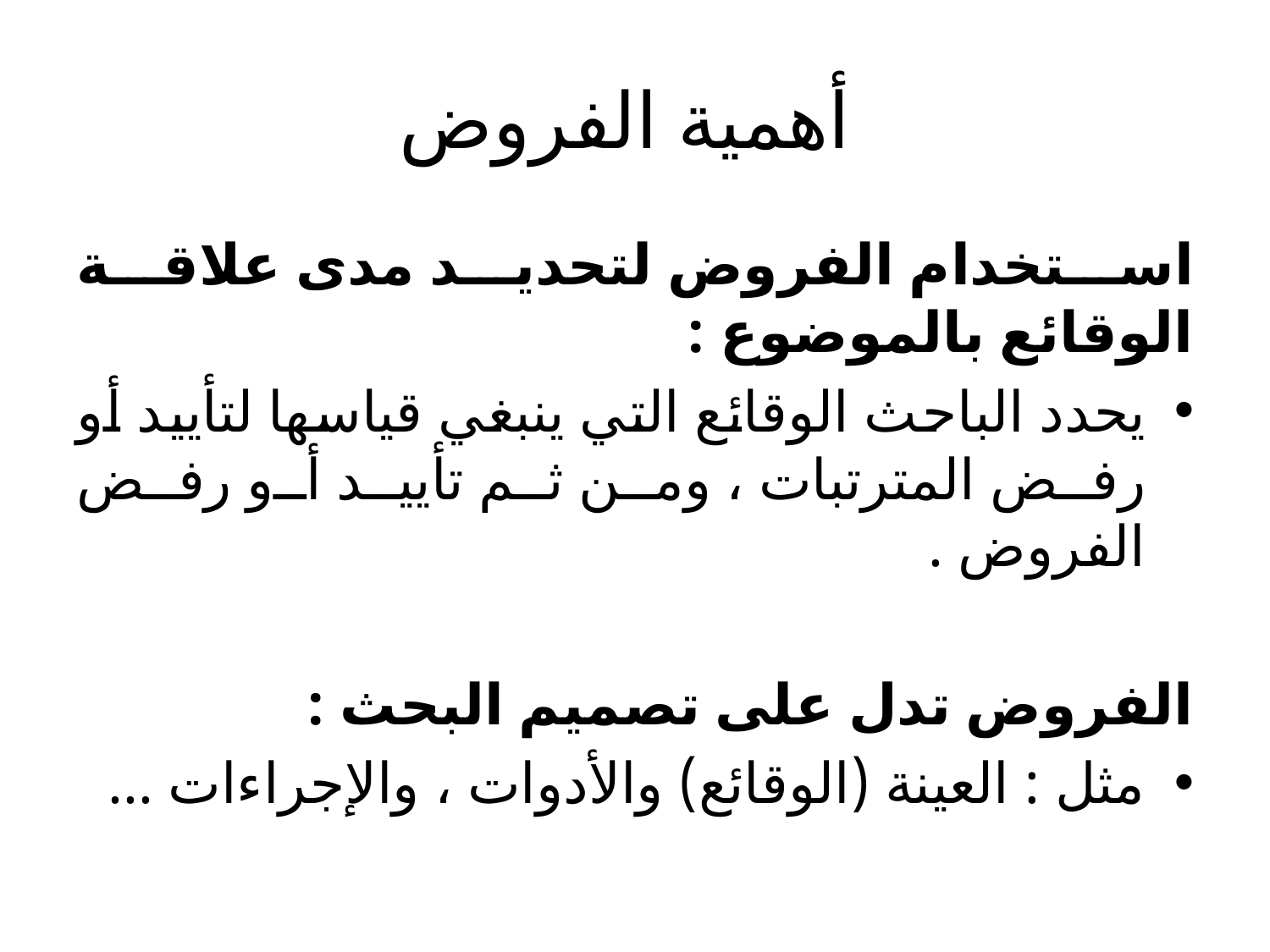

# أهمية الفروض
استخدام الفروض لتحديد مدى علاقة الوقائع بالموضوع :
يحدد الباحث الوقائع التي ينبغي قياسها لتأييد أو رفض المترتبات ، ومن ثم تأييد أو رفض الفروض .

الفروض تدل على تصميم البحث :
مثل : العينة (الوقائع) والأدوات ، والإجراءات ...